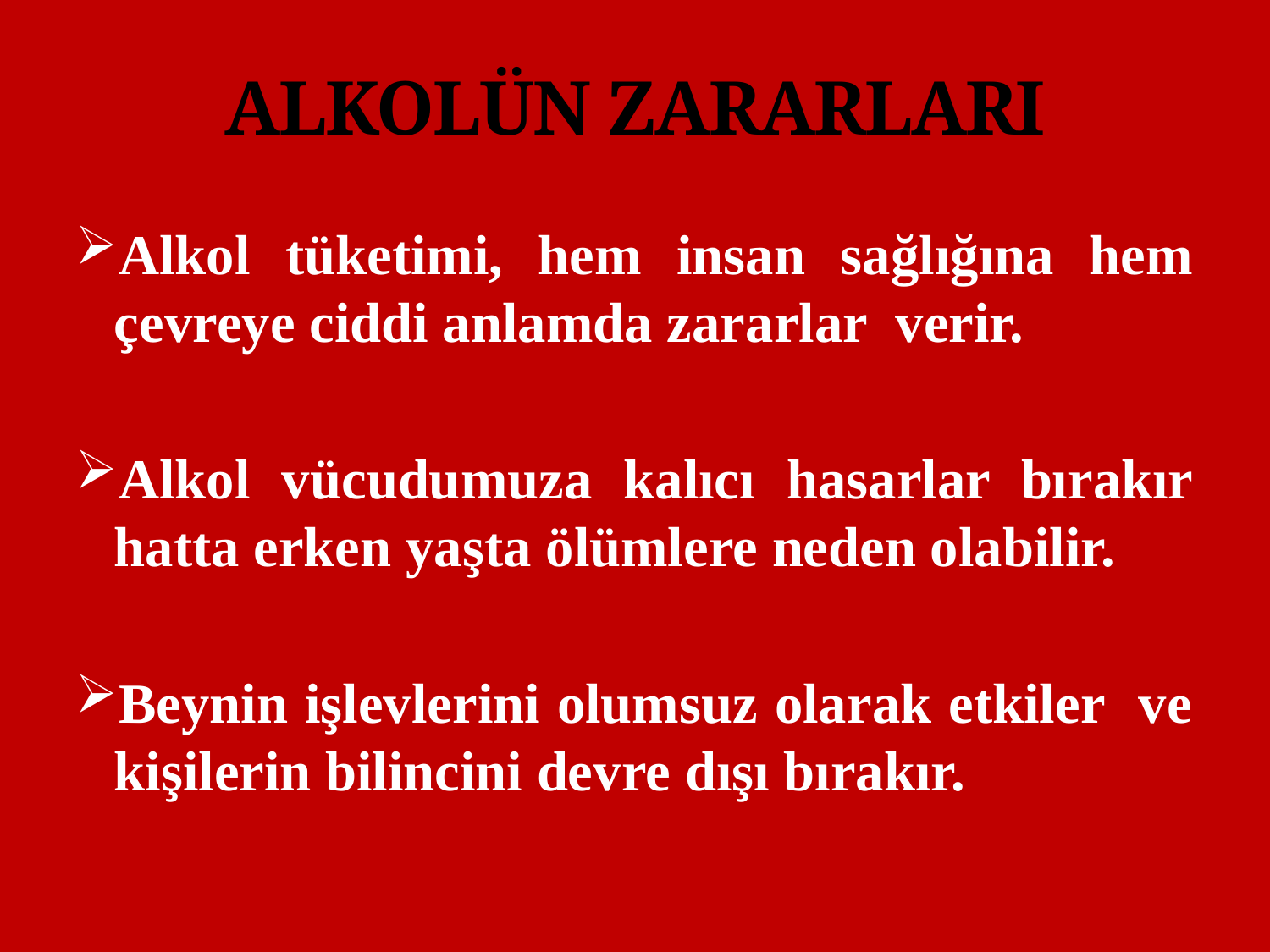

# ALKOLÜN ZARARLARI
Alkol tüketimi, hem insan sağlığına hem çevreye ciddi anlamda zararlar  verir.

Alkol vücudumuza kalıcı hasarlar bırakır hatta erken yaşta ölümlere neden olabilir.

Beynin işlevlerini olumsuz olarak etkiler  ve kişilerin bilincini devre dışı bırakır.